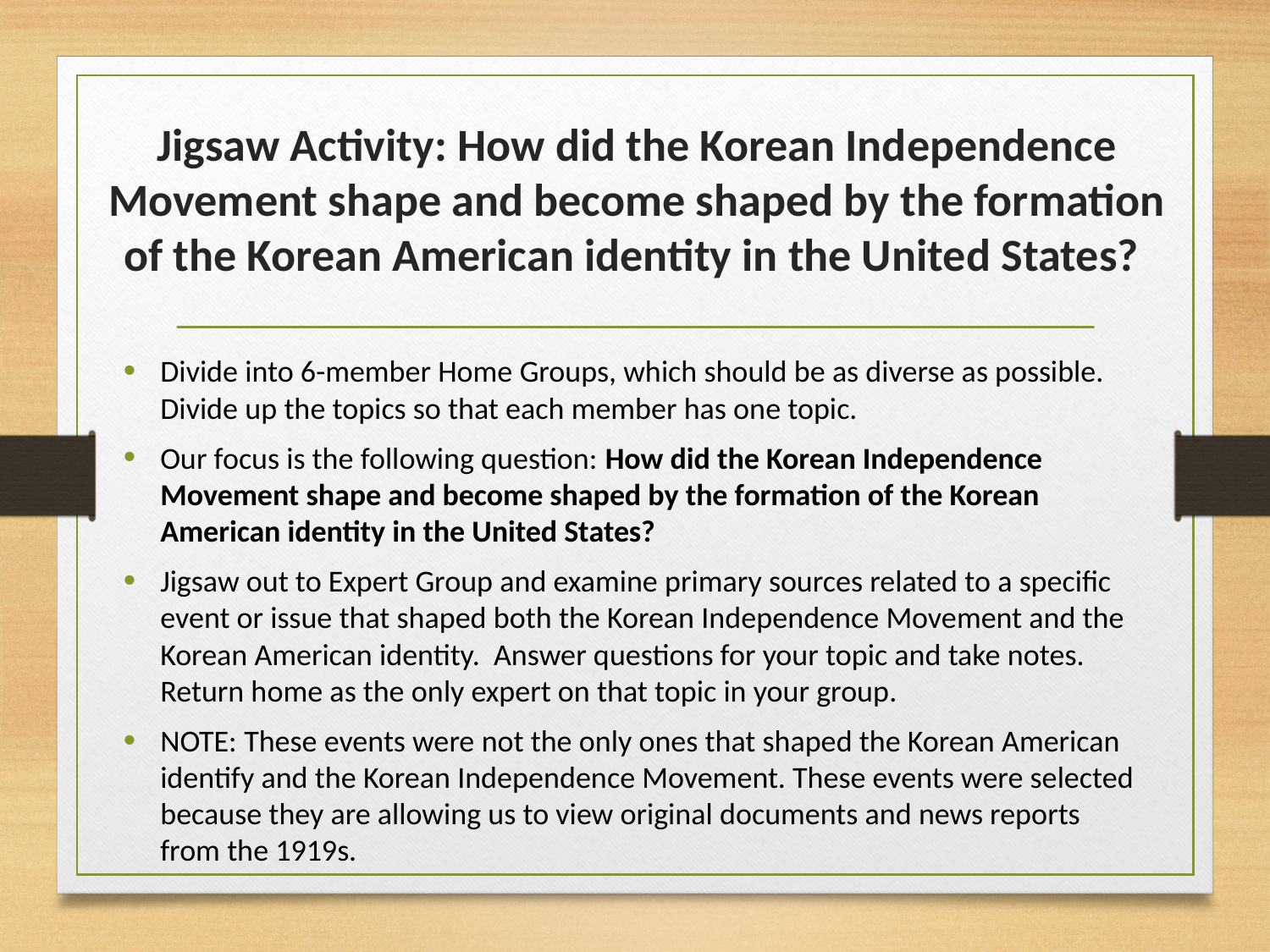

# Jigsaw Activity: How did the Korean Independence Movement shape and become shaped by the formation of the Korean American identity in the United States?
Divide into 6-member Home Groups, which should be as diverse as possible. Divide up the topics so that each member has one topic.
Our focus is the following question: How did the Korean Independence Movement shape and become shaped by the formation of the Korean American identity in the United States?
Jigsaw out to Expert Group and examine primary sources related to a specific event or issue that shaped both the Korean Independence Movement and the Korean American identity.  Answer questions for your topic and take notes.  Return home as the only expert on that topic in your group.
NOTE: These events were not the only ones that shaped the Korean American identify and the Korean Independence Movement. These events were selected because they are allowing us to view original documents and news reports from the 1919s.